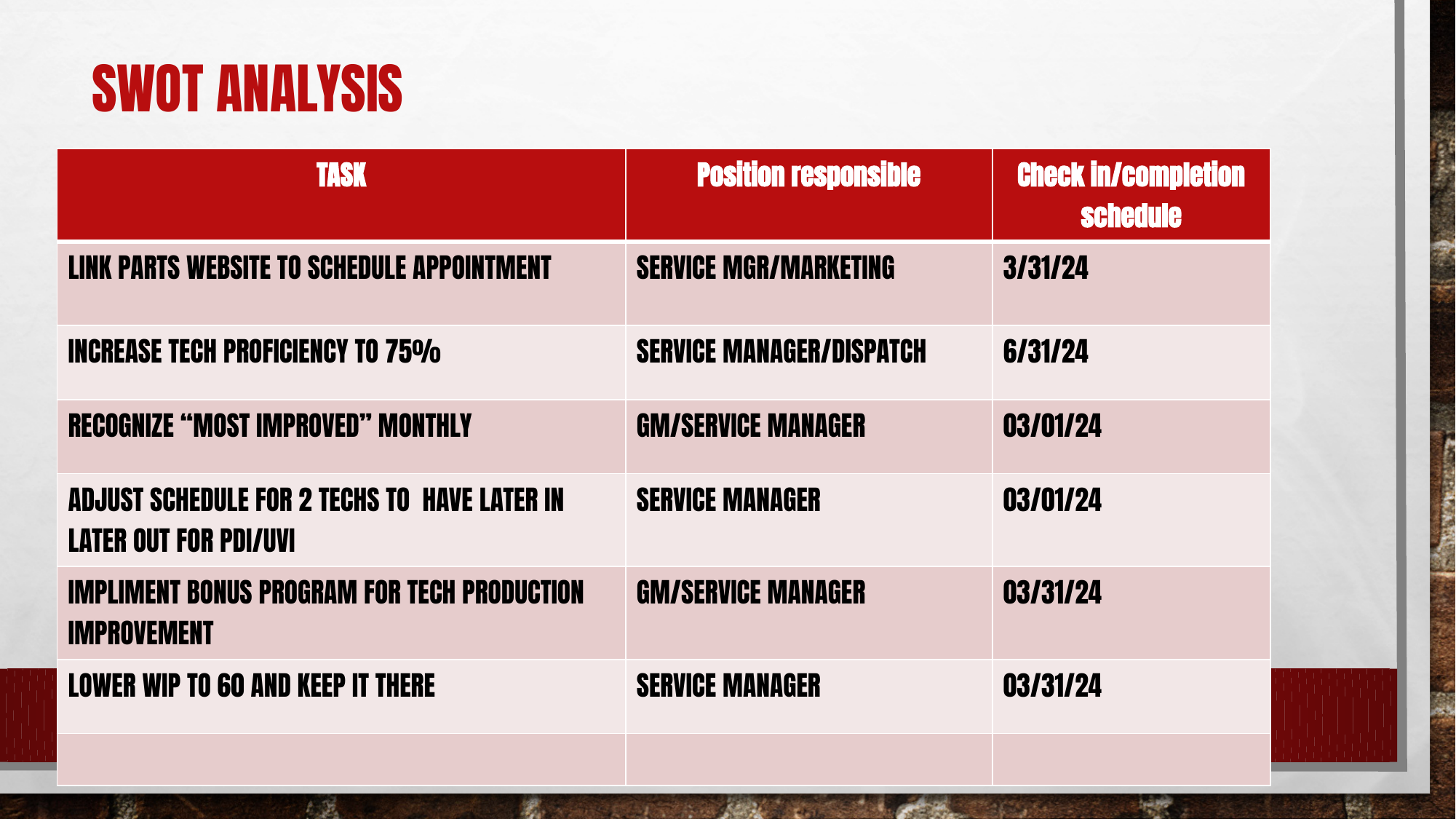

# SWOT Analysis
| TASK | Position responsible | Check in/completion schedule |
| --- | --- | --- |
| LINK PARTS WEBSITE TO SCHEDULE APPOINTMENT | SERVICE MGR/MARKETING | 3/31/24 |
| INCREASE TECH PROFICIENCY TO 75% | SERVICE MANAGER/DISPATCH | 6/31/24 |
| RECOGNIZE “MOST IMPROVED” MONTHLY | GM/SERVICE MANAGER | 03/01/24 |
| ADJUST SCHEDULE FOR 2 TECHS TO HAVE LATER IN LATER OUT FOR PDI/UVI | SERVICE MANAGER | 03/01/24 |
| IMPLIMENT BONUS PROGRAM FOR TECH PRODUCTION IMPROVEMENT | GM/SERVICE MANAGER | 03/31/24 |
| LOWER WIP TO 60 AND KEEP IT THERE | SERVICE MANAGER | 03/31/24 |
|  |  |  |
Action Plan